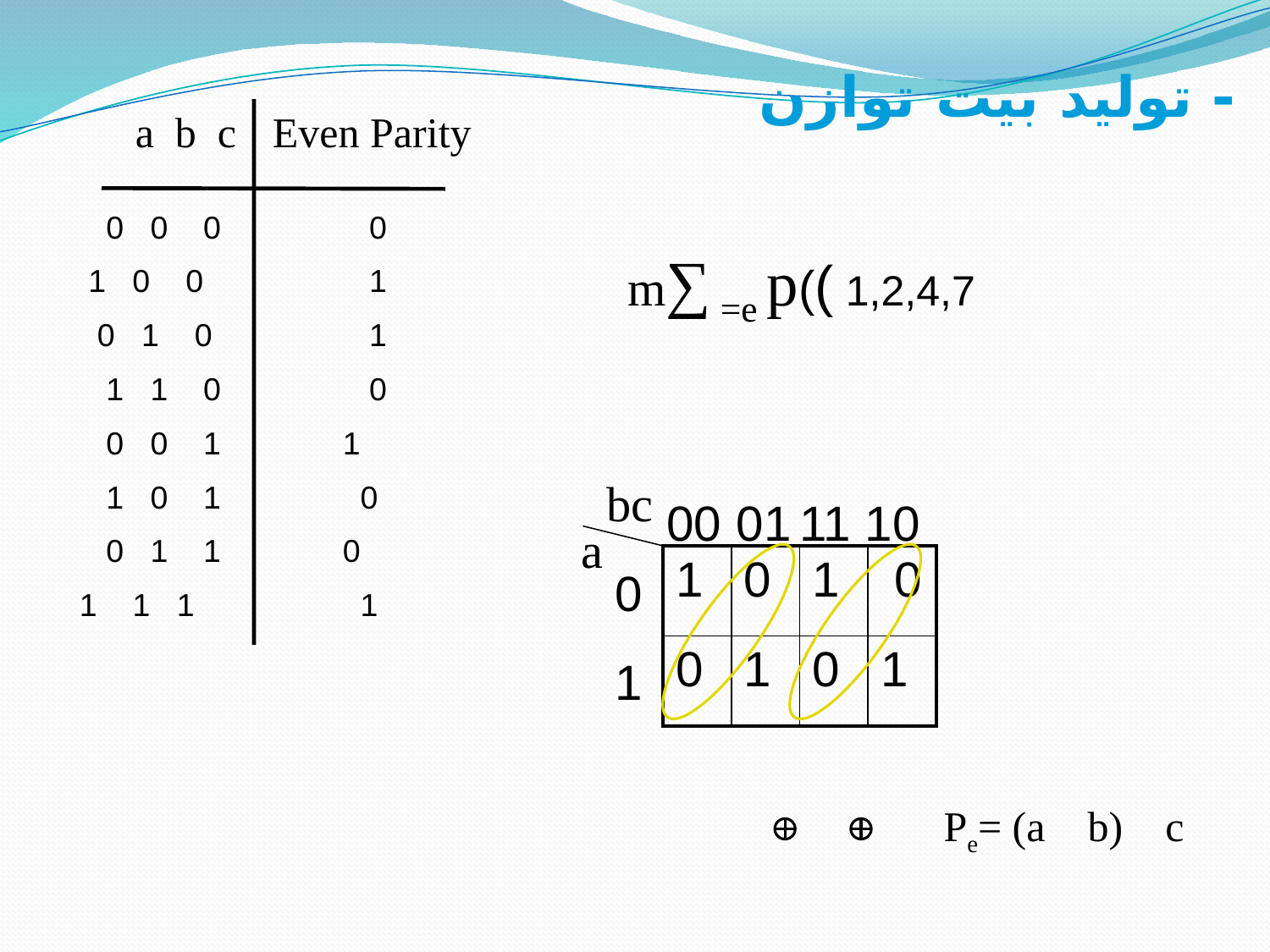

# - توليد بيت توازن

a  b  c

Even Parity

                     1,2,4,7 ))m∑ =e p

0    0   0
  0    0   1
 0    1   0
0    1   1
1    0   0
1    0   1
1    1   0
   1   1    1
0
1
1
0
   1
 0
   0
 1

bc
00
01
11
10
a

| 1 | 0 | 1 | 0 |
| --- | --- | --- | --- |
| 0 | 1 | 0 | 1 |
0

1

Pe= (a    b)    c